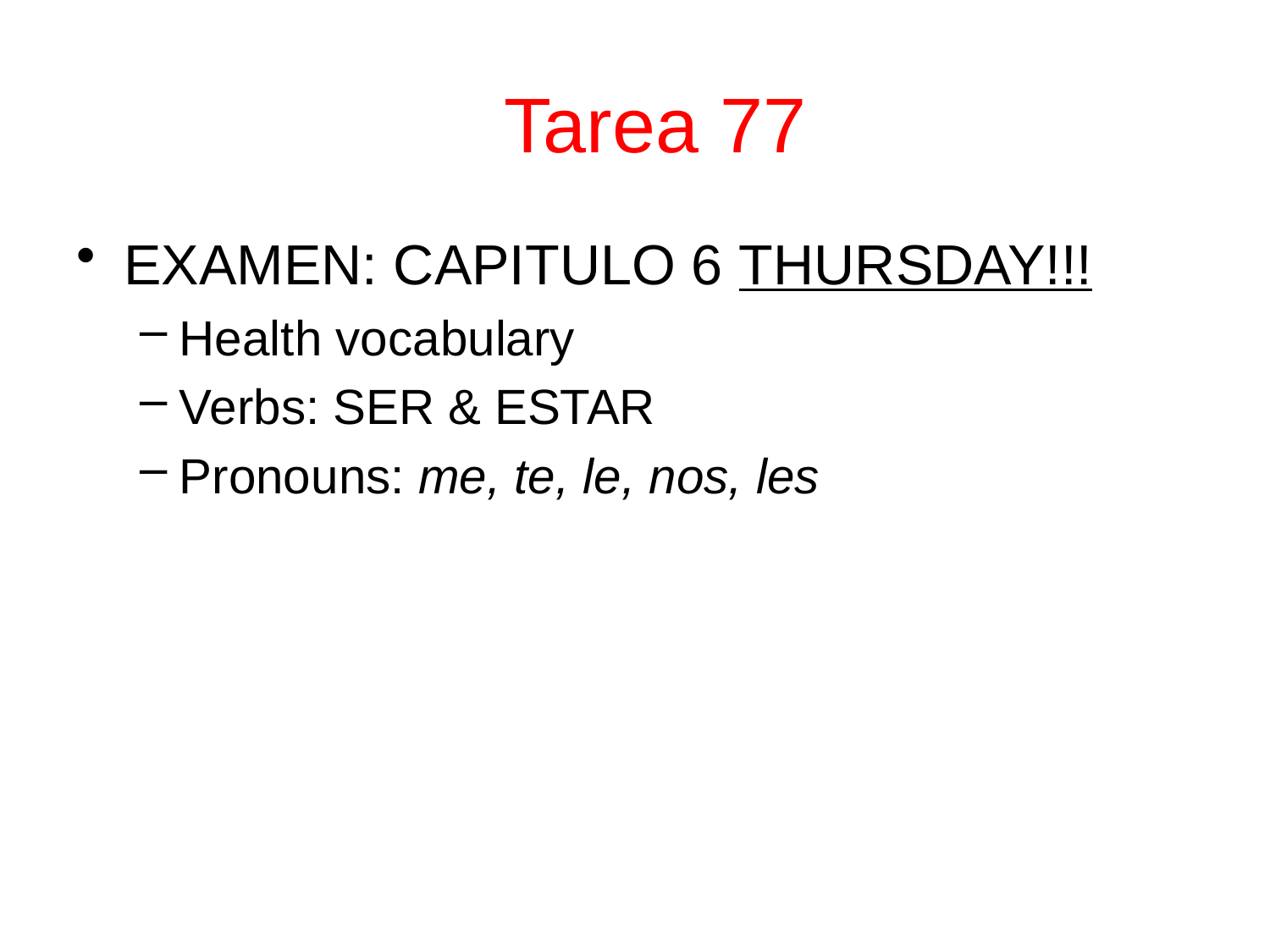

Tarea 77
EXAMEN: CAPITULO 6 THURSDAY!!!
Health vocabulary
Verbs: SER & ESTAR
Pronouns: me, te, le, nos, les